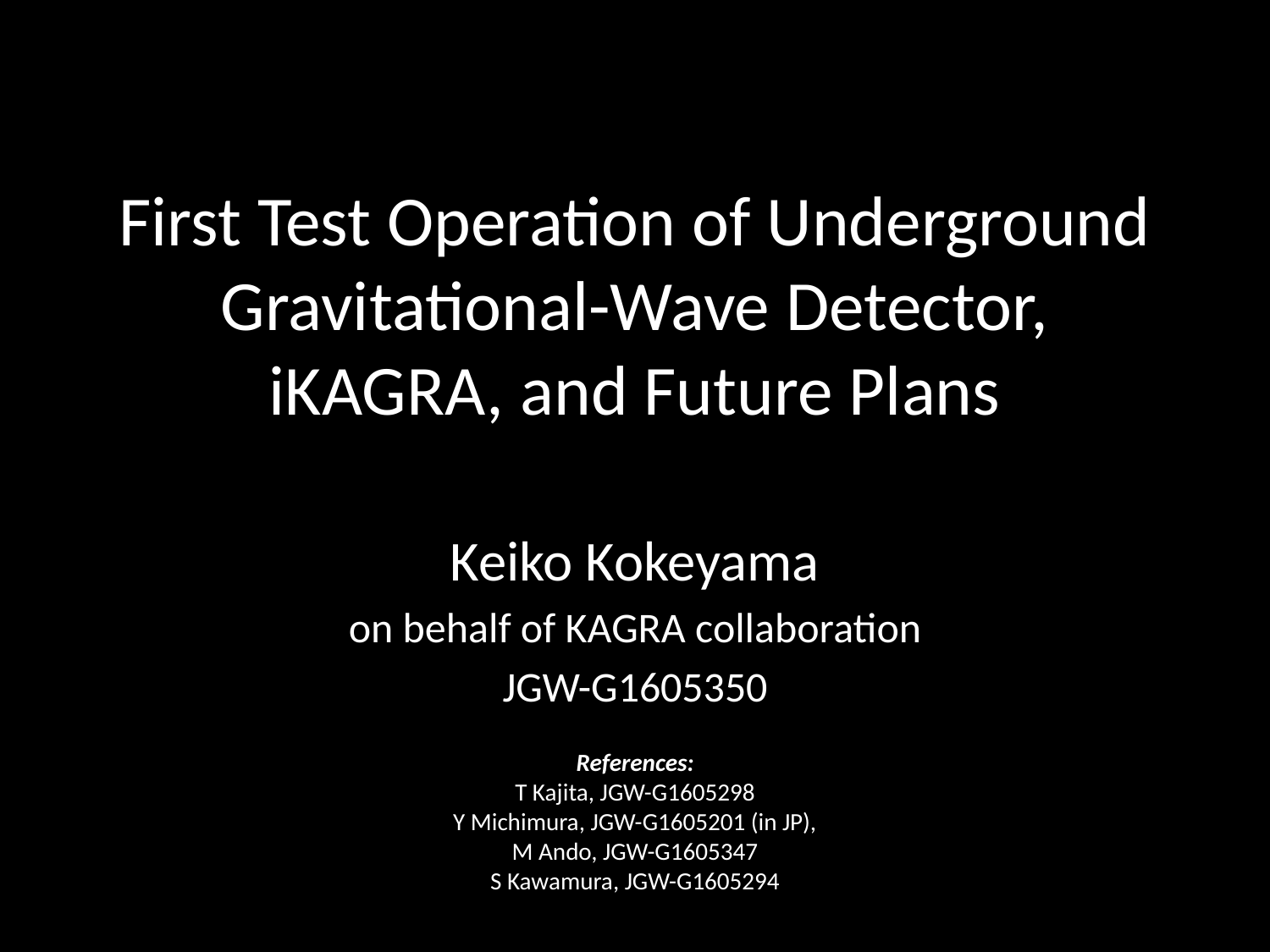

# First Test Operation of Underground Gravitational-Wave Detector, iKAGRA, and Future Plans
Keiko Kokeyama
on behalf of KAGRA collaboration
JGW-G1605350

References:
T Kajita, JGW-G1605298
Y Michimura, JGW-G1605201 (in JP),
M Ando, JGW-G1605347
S Kawamura, JGW-G1605294